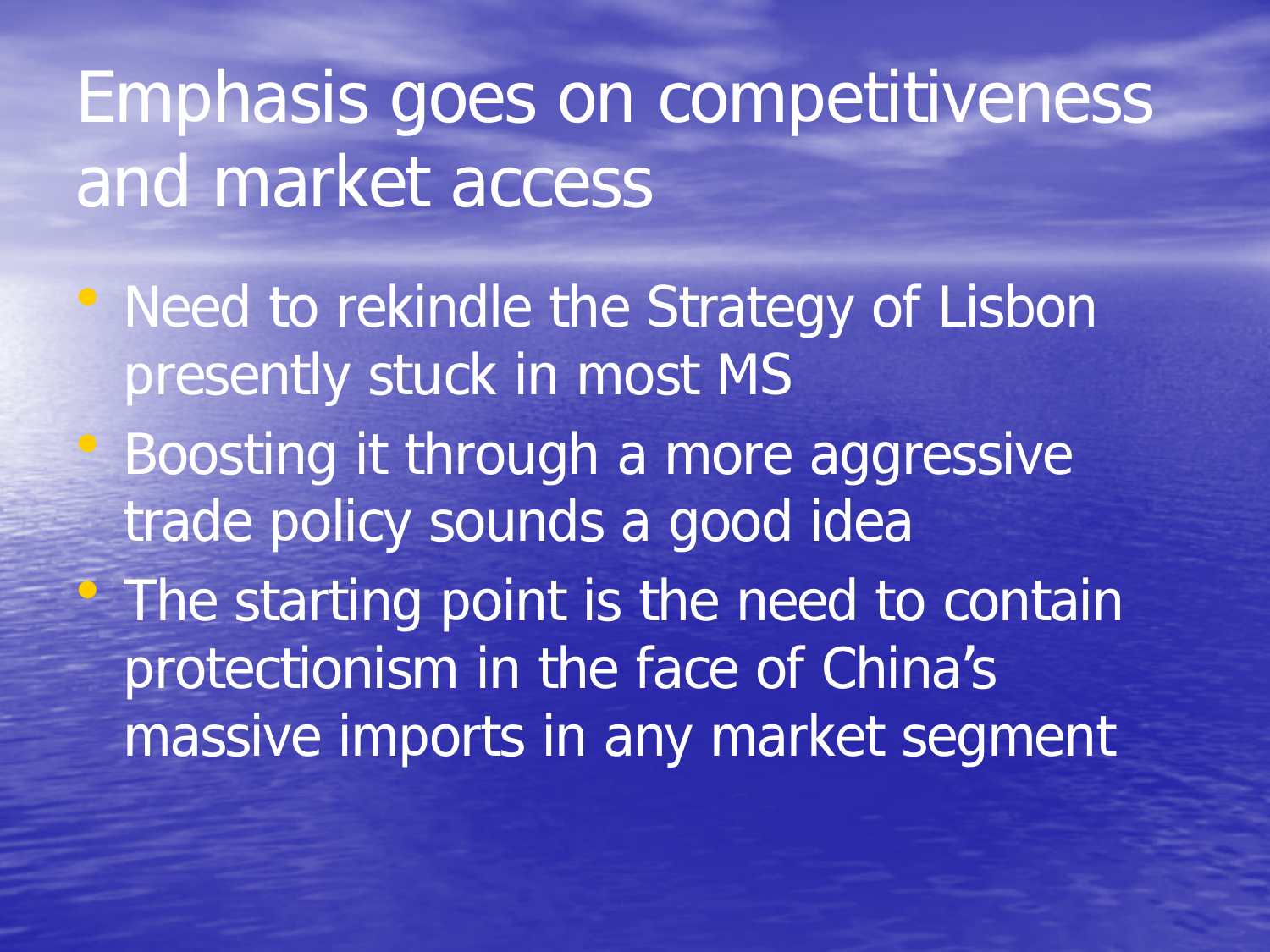

# Emphasis goes on competitiveness and market access
Need to rekindle the Strategy of Lisbon presently stuck in most MS
Boosting it through a more aggressive trade policy sounds a good idea
The starting point is the need to contain protectionism in the face of China’s massive imports in any market segment